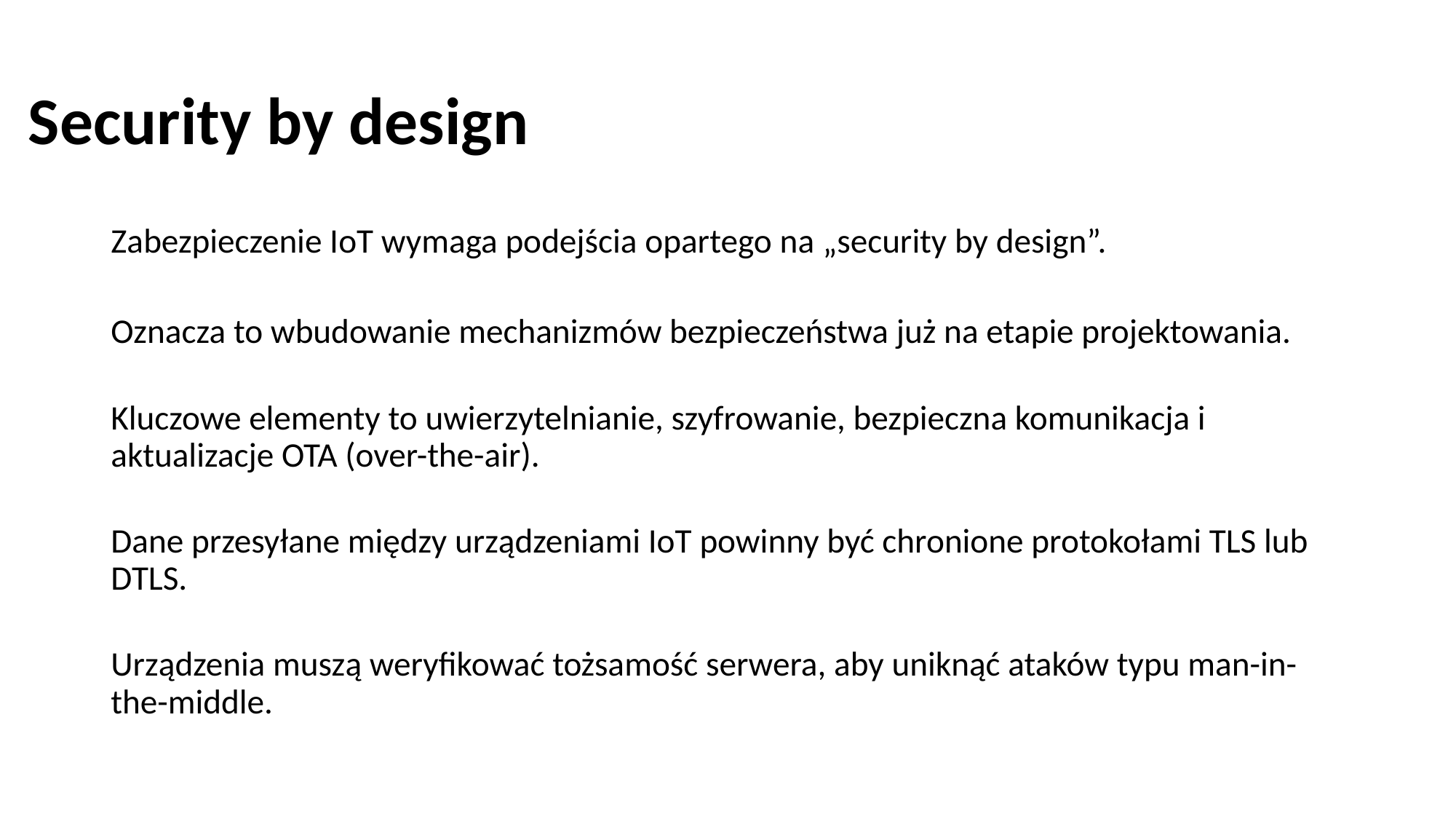

# Security by design
Zabezpieczenie IoT wymaga podejścia opartego na „security by design”.
Oznacza to wbudowanie mechanizmów bezpieczeństwa już na etapie projektowania.
Kluczowe elementy to uwierzytelnianie, szyfrowanie, bezpieczna komunikacja i aktualizacje OTA (over-the-air).
Dane przesyłane między urządzeniami IoT powinny być chronione protokołami TLS lub DTLS.
Urządzenia muszą weryfikować tożsamość serwera, aby uniknąć ataków typu man-in-the-middle.